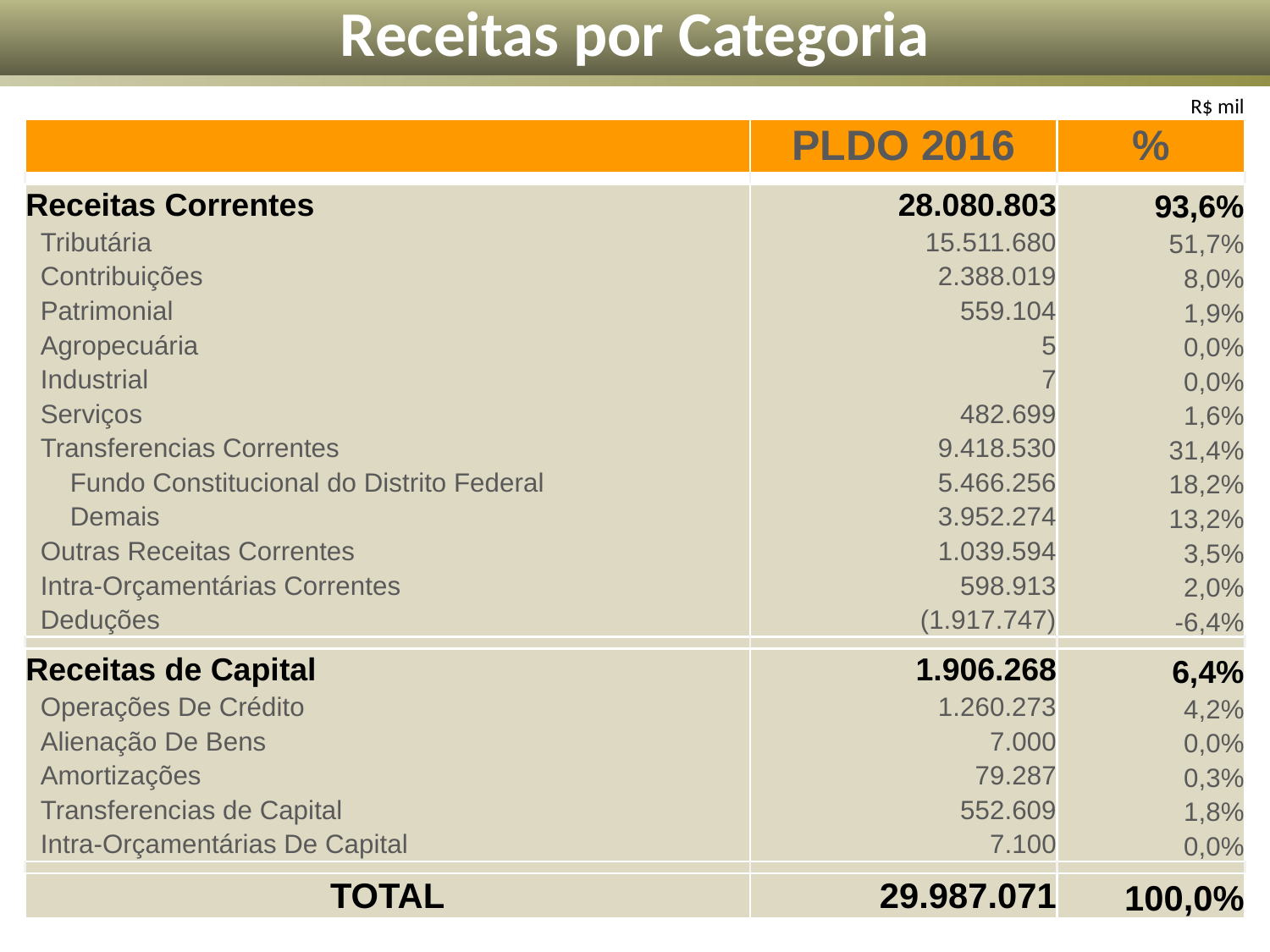

Receitas por Categoria

| R$ mil |  |  |
| --- | --- | --- |
|  | PLDO 2016 | % |
|  |  |  |
| Receitas Correntes | 28.080.803 | 93,6% |
| Tributária | 15.511.680 | 51,7% |
| Contribuições | 2.388.019 | 8,0% |
| Patrimonial | 559.104 | 1,9% |
| Agropecuária | 5 | 0,0% |
| Industrial | 7 | 0,0% |
| Serviços | 482.699 | 1,6% |
| Transferencias Correntes | 9.418.530 | 31,4% |
| Fundo Constitucional do Distrito Federal | 5.466.256 | 18,2% |
| Demais | 3.952.274 | 13,2% |
| Outras Receitas Correntes | 1.039.594 | 3,5% |
| Intra-Orçamentárias Correntes | 598.913 | 2,0% |
| Deduções | (1.917.747) | -6,4% |
|  |  |  |
| Receitas de Capital | 1.906.268 | 6,4% |
| Operações De Crédito | 1.260.273 | 4,2% |
| Alienação De Bens | 7.000 | 0,0% |
| Amortizações | 79.287 | 0,3% |
| Transferencias de Capital | 552.609 | 1,8% |
| Intra-Orçamentárias De Capital | 7.100 | 0,0% |
|  |  |  |
| TOTAL | 29.987.071 | 100,0% |